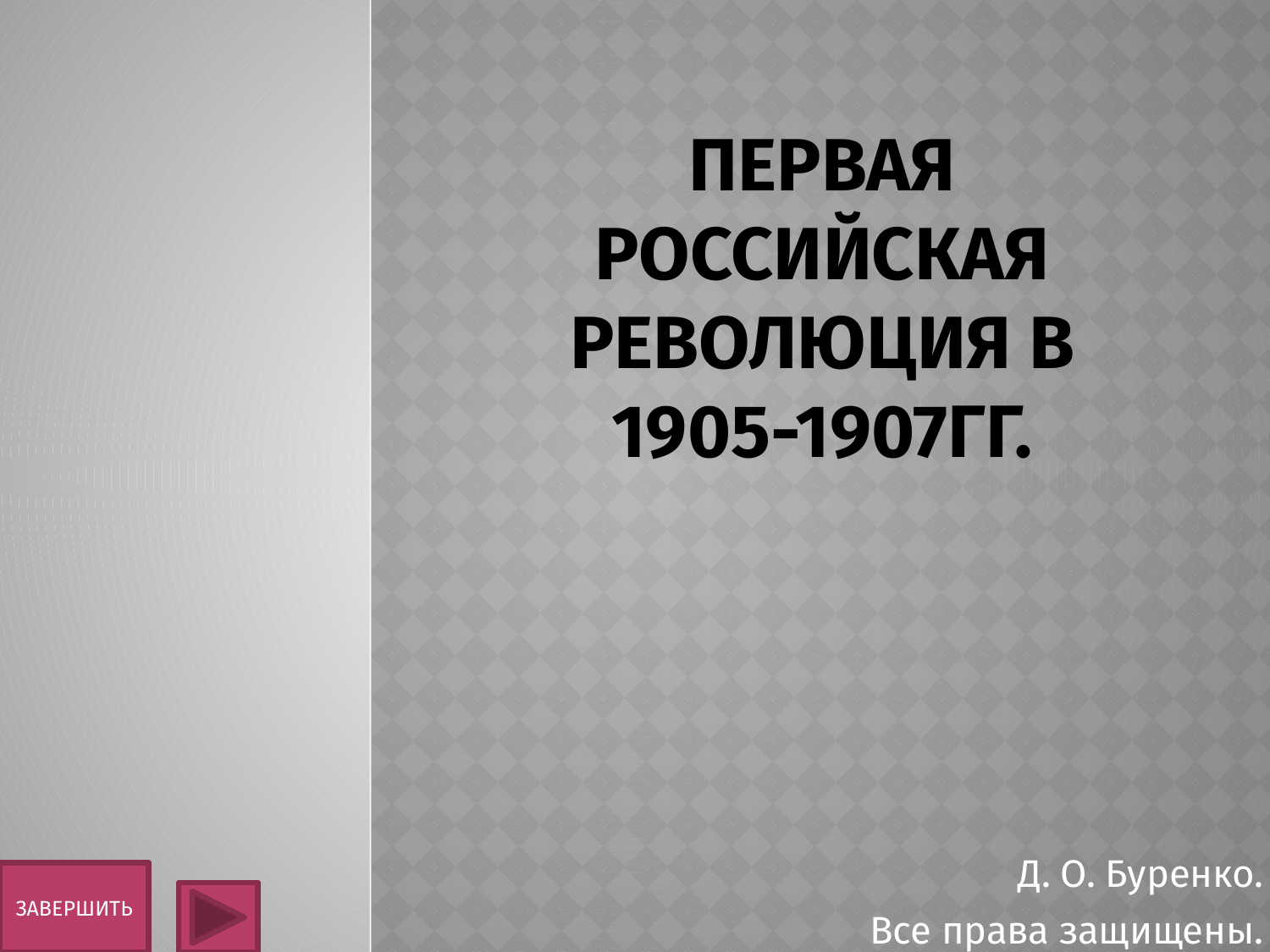

# ПЕРВАЯ РОССИЙСКАЯ РЕВОЛЮЦИЯ в 1905-1907гг.
Д. О. Буренко.
Все права защищены.
ЗАВЕРШИТЬ